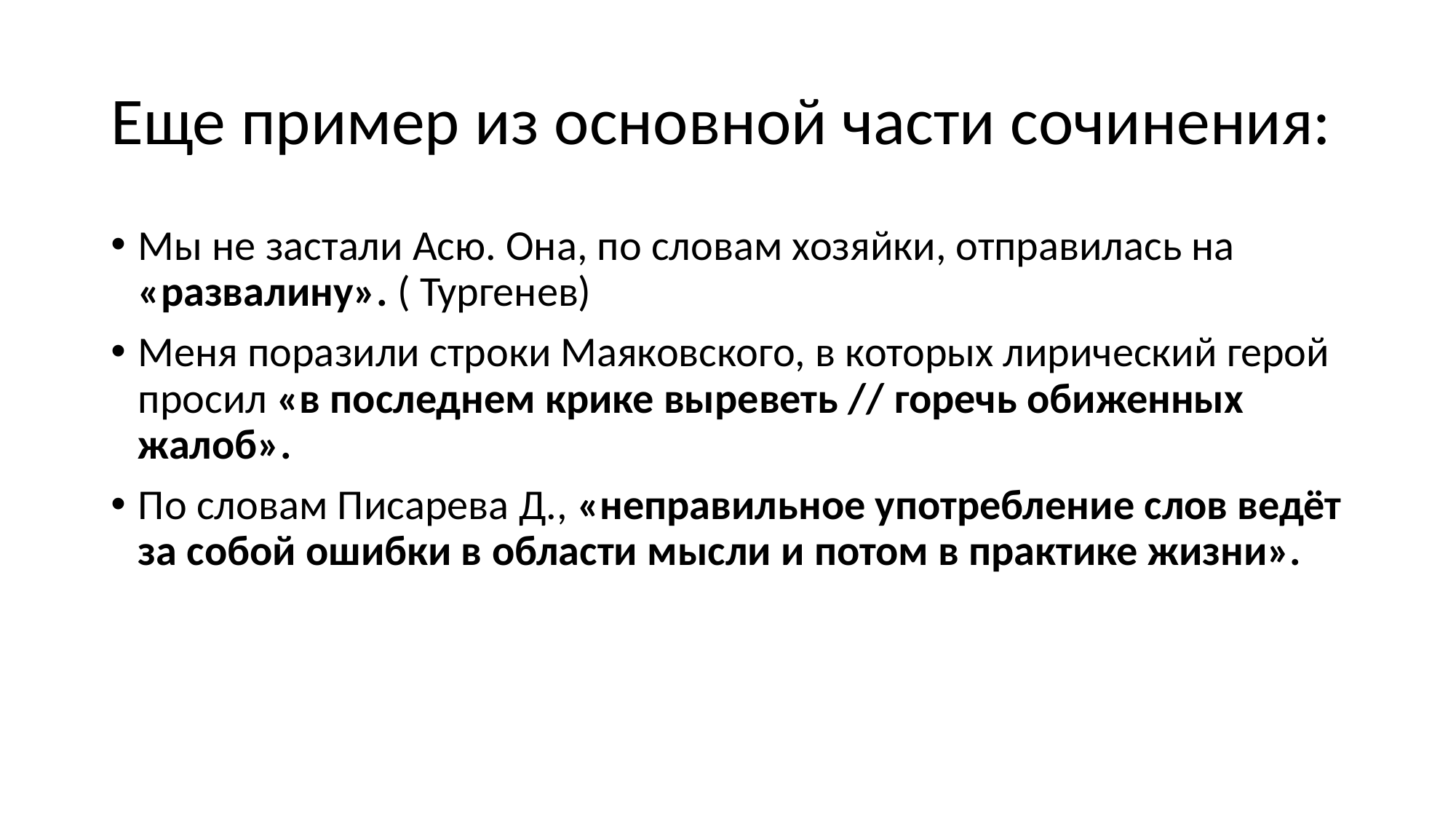

# Еще пример из основной части сочинения:
Мы не застали Асю. Она, по словам хозяйки, отправилась на «развалину». ( Тургенев)
Меня поразили строки Маяковского, в которых лирический герой просил «в последнем крике выреветь // горечь обиженных жалоб».
По словам Писарева Д., «неправильное употребление слов ведёт за собой ошибки в области мысли и потом в практике жизни».